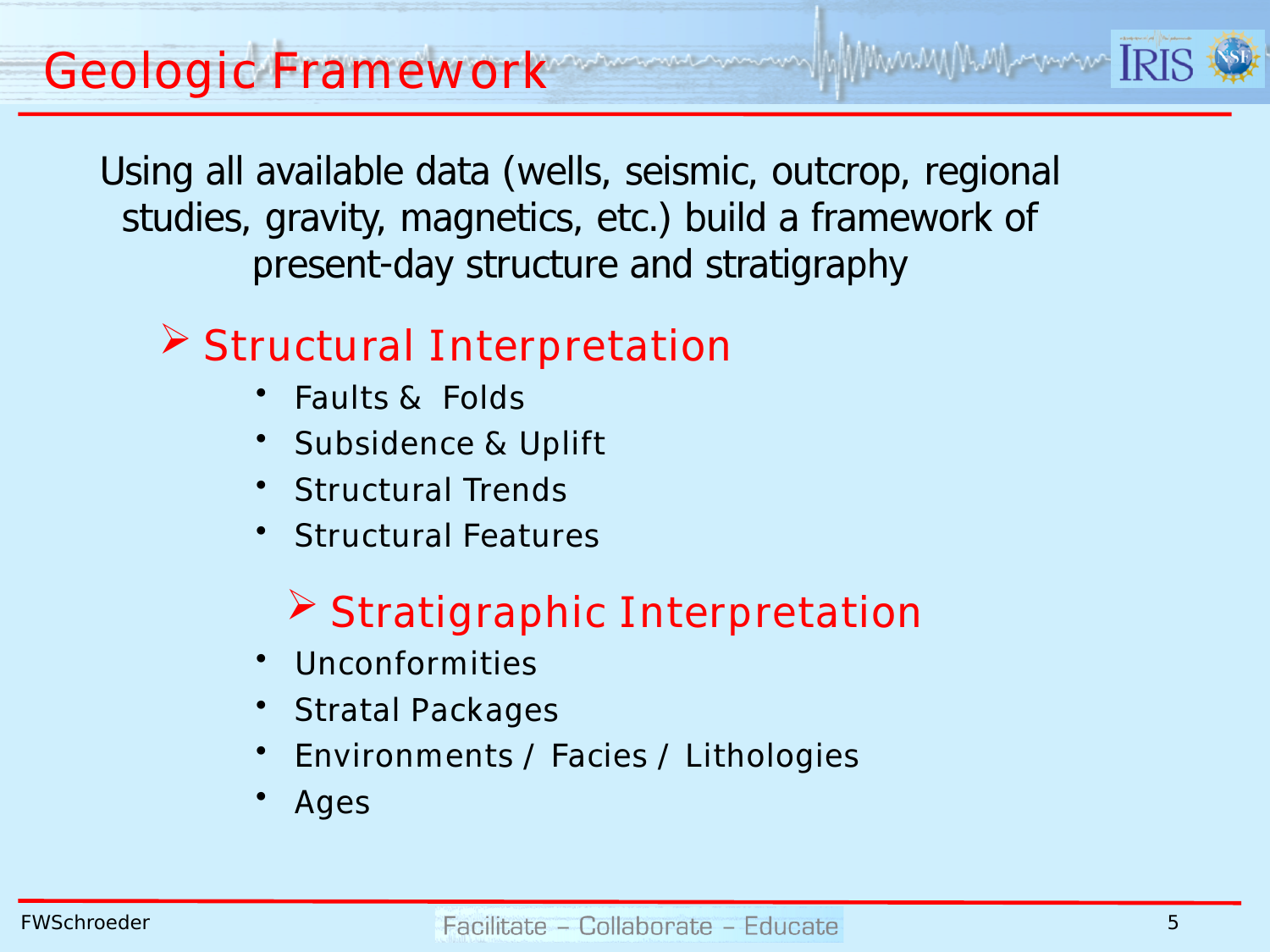

# Geologic Framework
Using all available data (wells, seismic, outcrop, regional studies, gravity, magnetics, etc.) build a framework of present-day structure and stratigraphy
 Structural Interpretation
 Faults &  Folds
 Subsidence & Uplift
 Structural Trends
 Structural Features

 Stratigraphic Interpretation
 Unconformities
 Stratal Packages
 Environments / Facies / Lithologies
 Ages